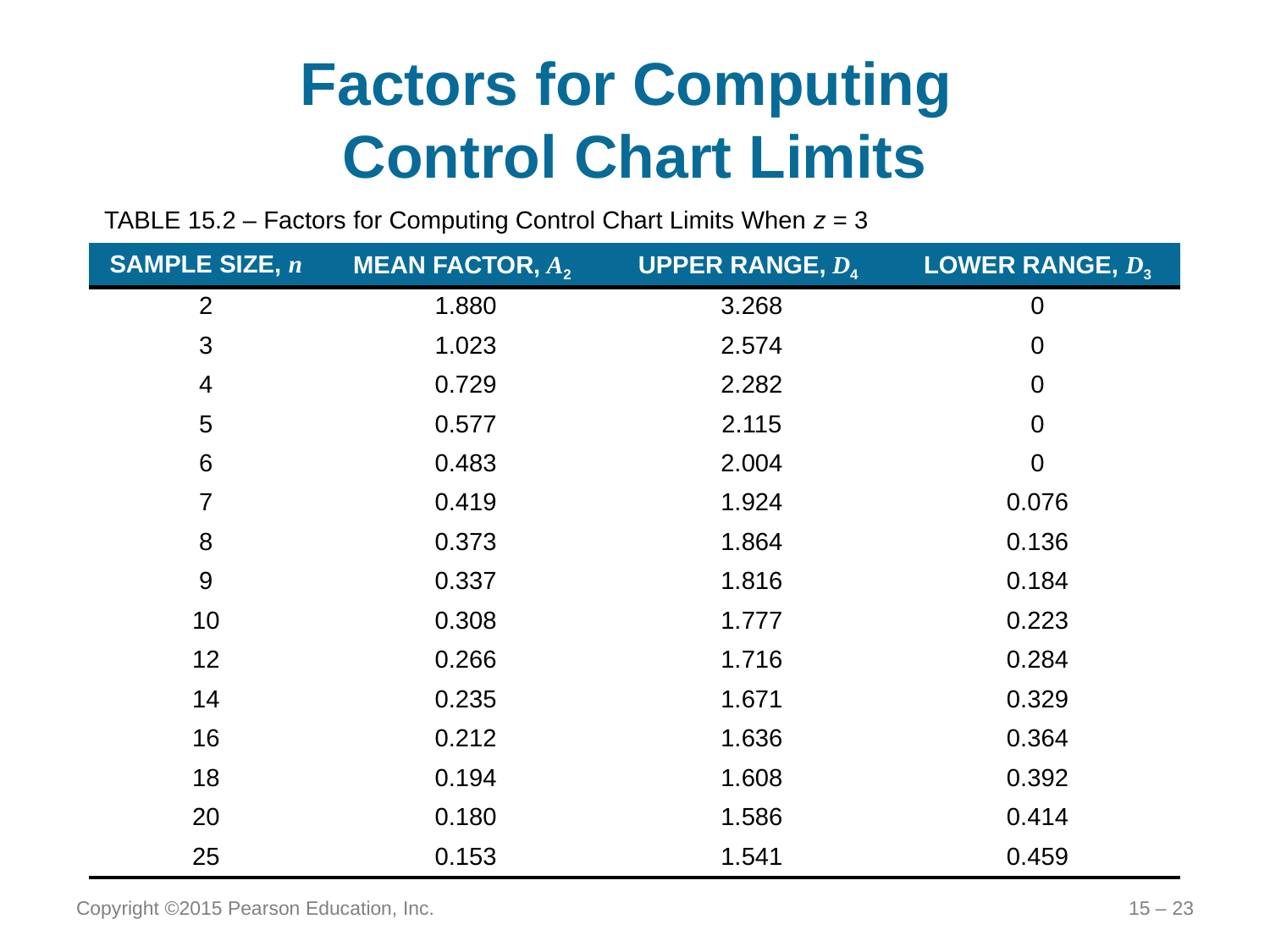

# Factors for Computing Control Chart Limits
TABLE 15.2 – Factors for Computing Control Chart Limits When z = 3

| SAMPLE SIZE, n | MEAN FACTOR, A2 | UPPER RANGE, D4 | LOWER RANGE, D3 |
| --- | --- | --- | --- |
| 2 | 1.880 | 3.268 | 0 |
| 3 | 1.023 | 2.574 | 0 |
| 4 | 0.729 | 2.282 | 0 |
| 5 | 0.577 | 2.115 | 0 |
| 6 | 0.483 | 2.004 | 0 |
| 7 | 0.419 | 1.924 | 0.076 |
| 8 | 0.373 | 1.864 | 0.136 |
| 9 | 0.337 | 1.816 | 0.184 |
| 10 | 0.308 | 1.777 | 0.223 |
| 12 | 0.266 | 1.716 | 0.284 |
| 14 | 0.235 | 1.671 | 0.329 |
| 16 | 0.212 | 1.636 | 0.364 |
| 18 | 0.194 | 1.608 | 0.392 |
| 20 | 0.180 | 1.586 | 0.414 |
| 25 | 0.153 | 1.541 | 0.459 |
Copyright ©2015 Pearson Education, Inc.
15 – 23